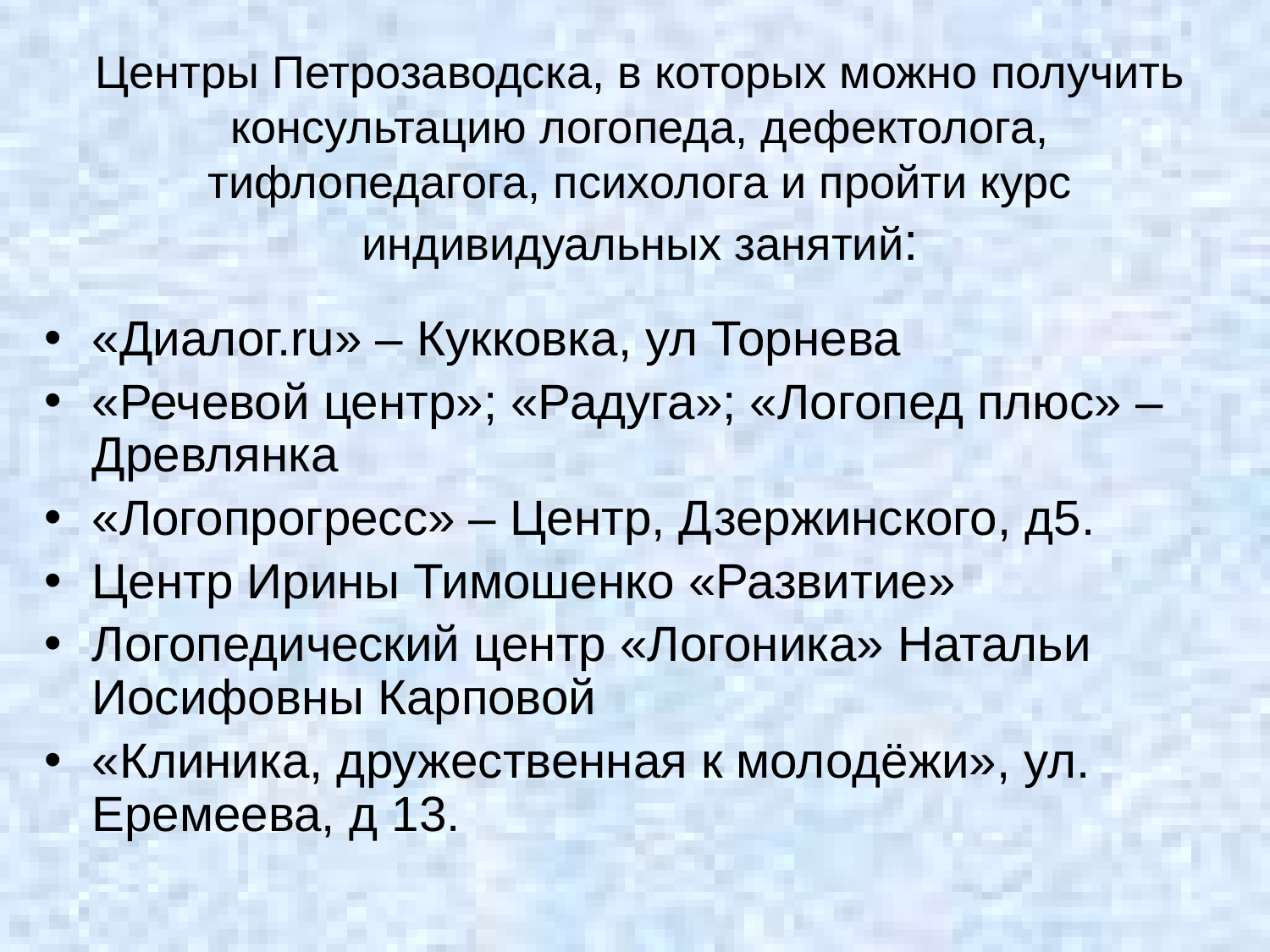

# Центры Петрозаводска, в которых можно получить консультацию логопеда, дефектолога, тифлопедагога, психолога и пройти курс индивидуальных занятий:
«Диалог.ru» – Кукковка, ул Торнева
«Речевой центр»; «Радуга»; «Логопед плюс» – Древлянка
«Логопрогресс» – Центр, Дзержинского, д5.
Центр Ирины Тимошенко «Развитие»
Логопедический центр «Логоника» Натальи Иосифовны Карповой
«Клиника, дружественная к молодёжи», ул. Еремеева, д 13.